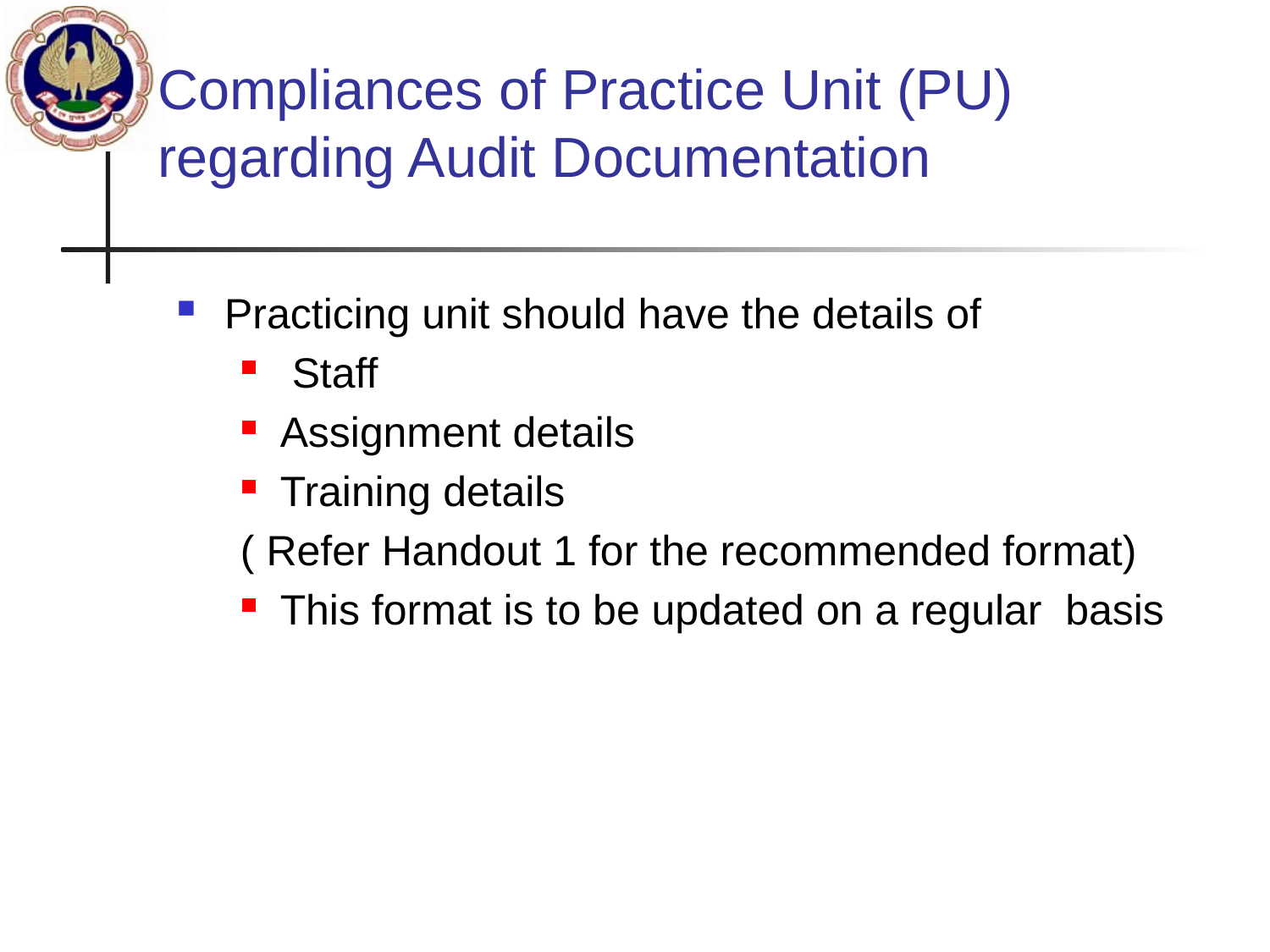

# Compliances of Practice Unit (PU) regarding Audit Documentation
Practicing unit should have the details of
 Staff
Assignment details
Training details
( Refer Handout 1 for the recommended format)
This format is to be updated on a regular  basis